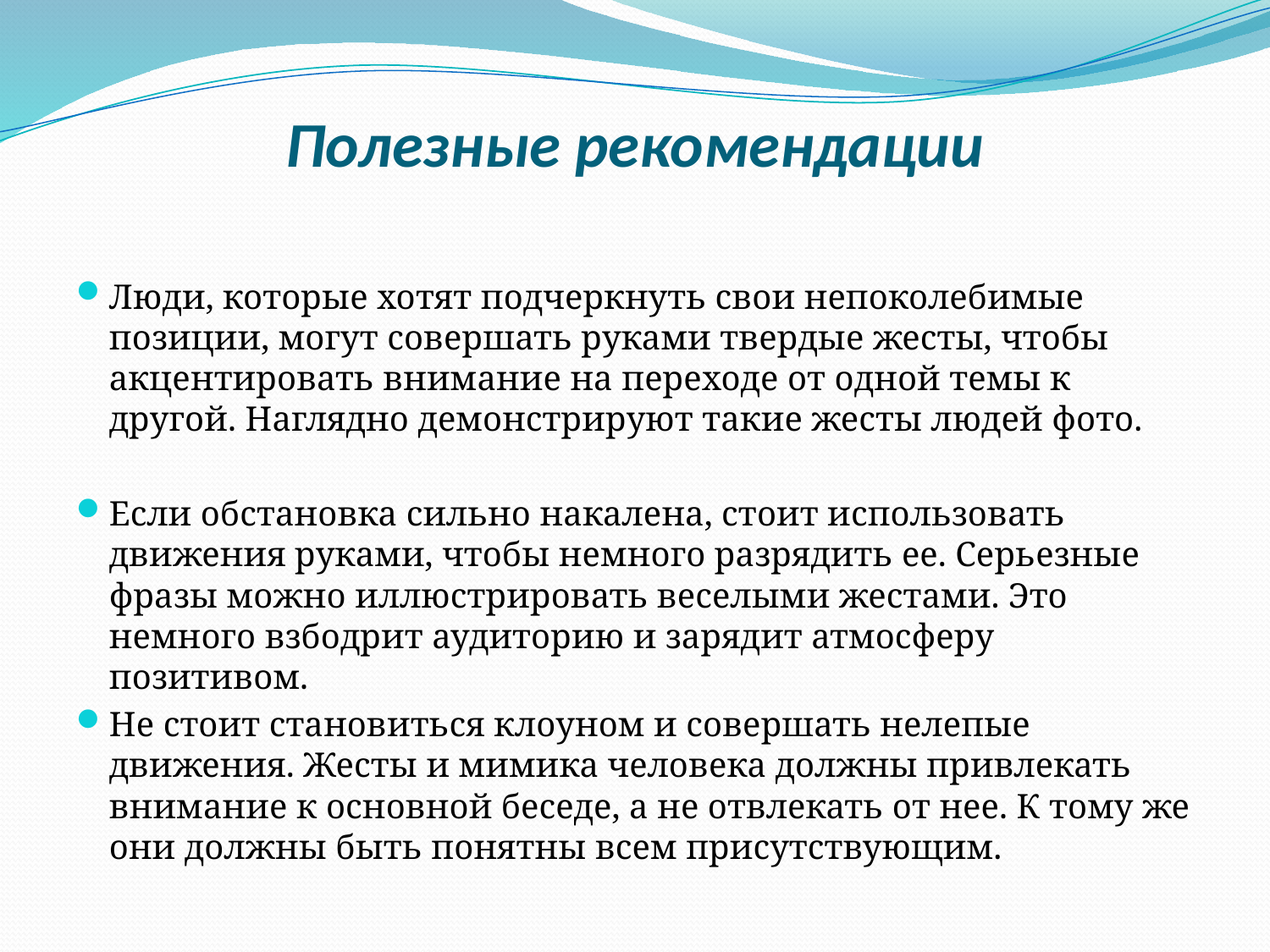

# Полезные рекомендации
Люди, которые хотят подчеркнуть свои непоколебимые позиции, могут совершать руками твердые жесты, чтобы акцентировать внимание на переходе от одной темы к другой. Наглядно демонстрируют такие жесты людей фото.

Если обстановка сильно накалена, стоит использовать движения руками, чтобы немного разрядить ее. Серьезные фразы можно иллюстрировать веселыми жестами. Это немного взбодрит аудиторию и зарядит атмосферу позитивом.
Не стоит становиться клоуном и совершать нелепые движения. Жесты и мимика человека должны привлекать внимание к основной беседе, а не отвлекать от нее. К тому же они должны быть понятны всем присутствующим.